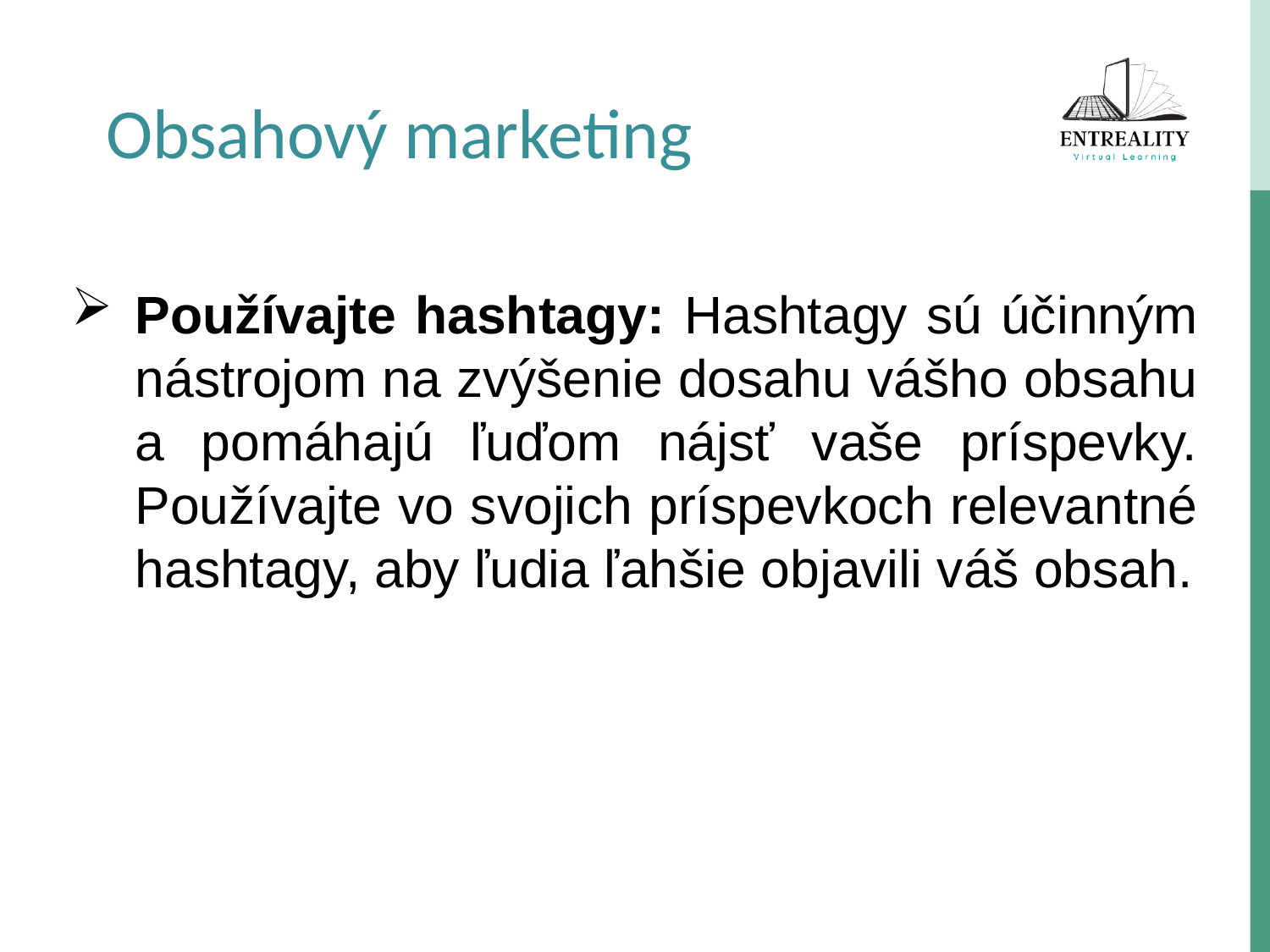

Obsahový marketing

Používajte hashtagy: Hashtagy sú účinným nástrojom na zvýšenie dosahu vášho obsahu a pomáhajú ľuďom nájsť vaše príspevky. Používajte vo svojich príspevkoch relevantné hashtagy, aby ľudia ľahšie objavili váš obsah.